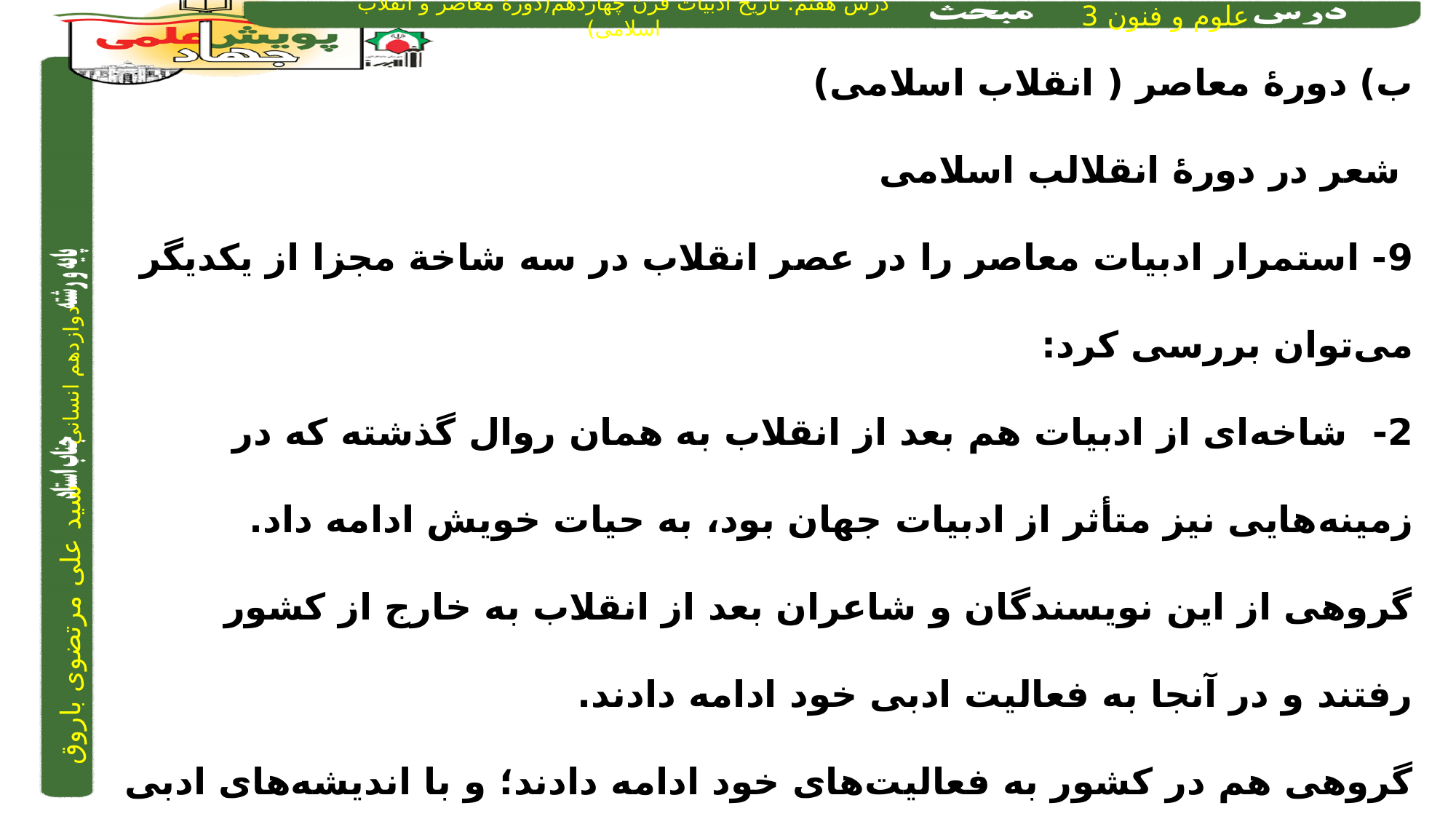

ب) دورۀ معاصر ( انقلاب اسلامی)
 شعر در دورۀ انقلالب اسلامی
9- استمرار ادبیات معاصر را در عصر انقلاب در سه شاخة مجزا از یکدیگر می‌توان بررسی کرد:
2-  شاخه‌ای از ادبیات هم بعد از انقلاب به همان روال گذشته که در زمینه‌هایی نیز متأثر از ادبیات جهان بود، به حیات خویش ادامه داد. گروهی از این نویسندگان و شاعران بعد از انقلاب به خارج از کشور رفتند و در آنجا به فعالیت ادبی خود ادامه دادند.
گروهی هم در کشور به فعالیت‌های خود ادامه دادند؛ و با اندیشه‌های ادبی خود، همزمان با انقلاب به تولید آثار ادبی ارزشمندی پرداختند،
 مانند: هوشنگ ابتهاج، حسین منزوی، علی محمد افغانی، محمود دولت‌آبادی.